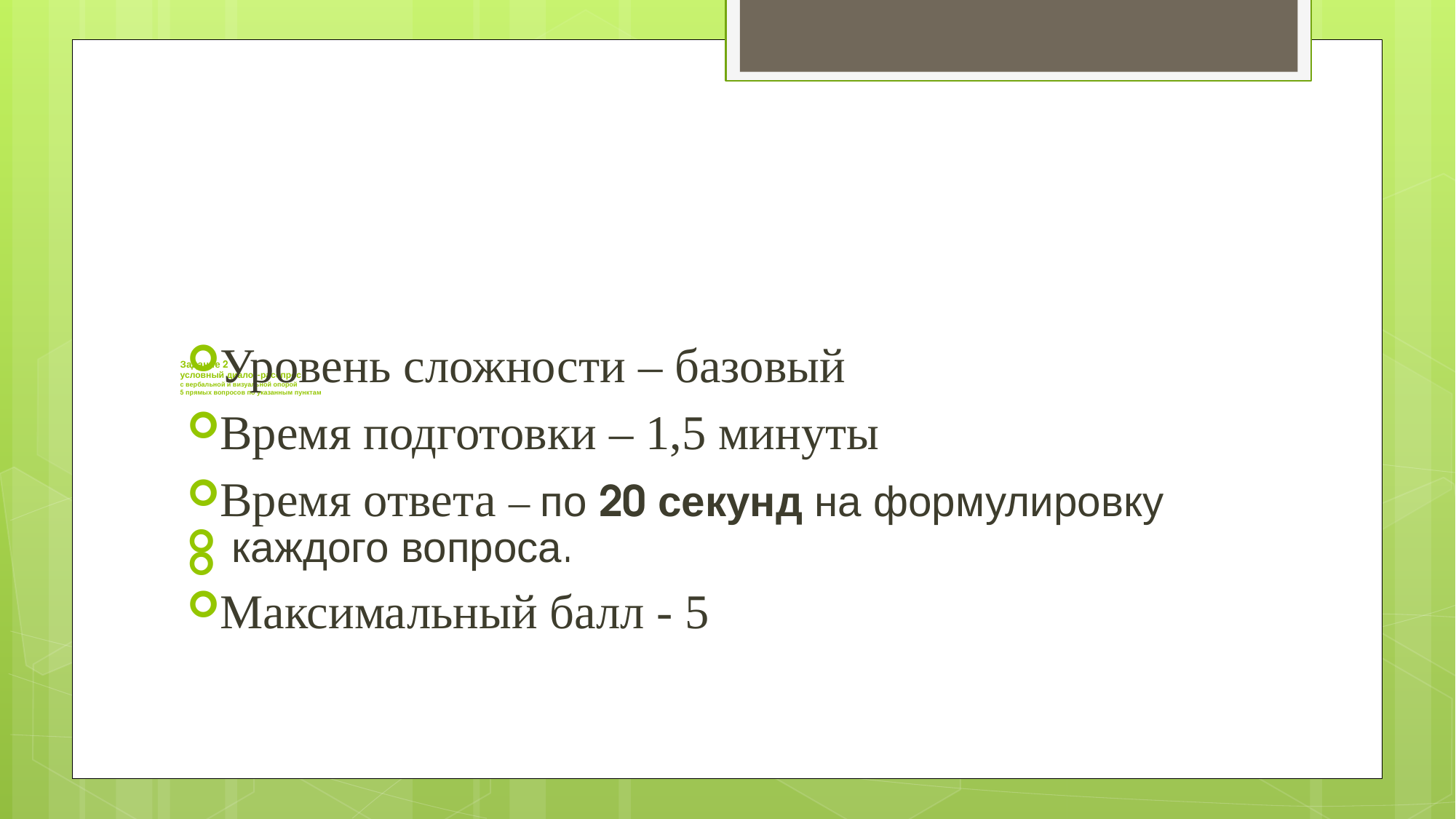

# Задание 2 условный диалог-расспрос с вербальной и визуальной опорой 5 прямых вопросов по указанным пунктам

Уровень сложности – базовый

Время подготовки – 1,5 минуты

Время ответа – по 20 секунд на формулировку

 каждого вопроса.

Максимальный балл - 5